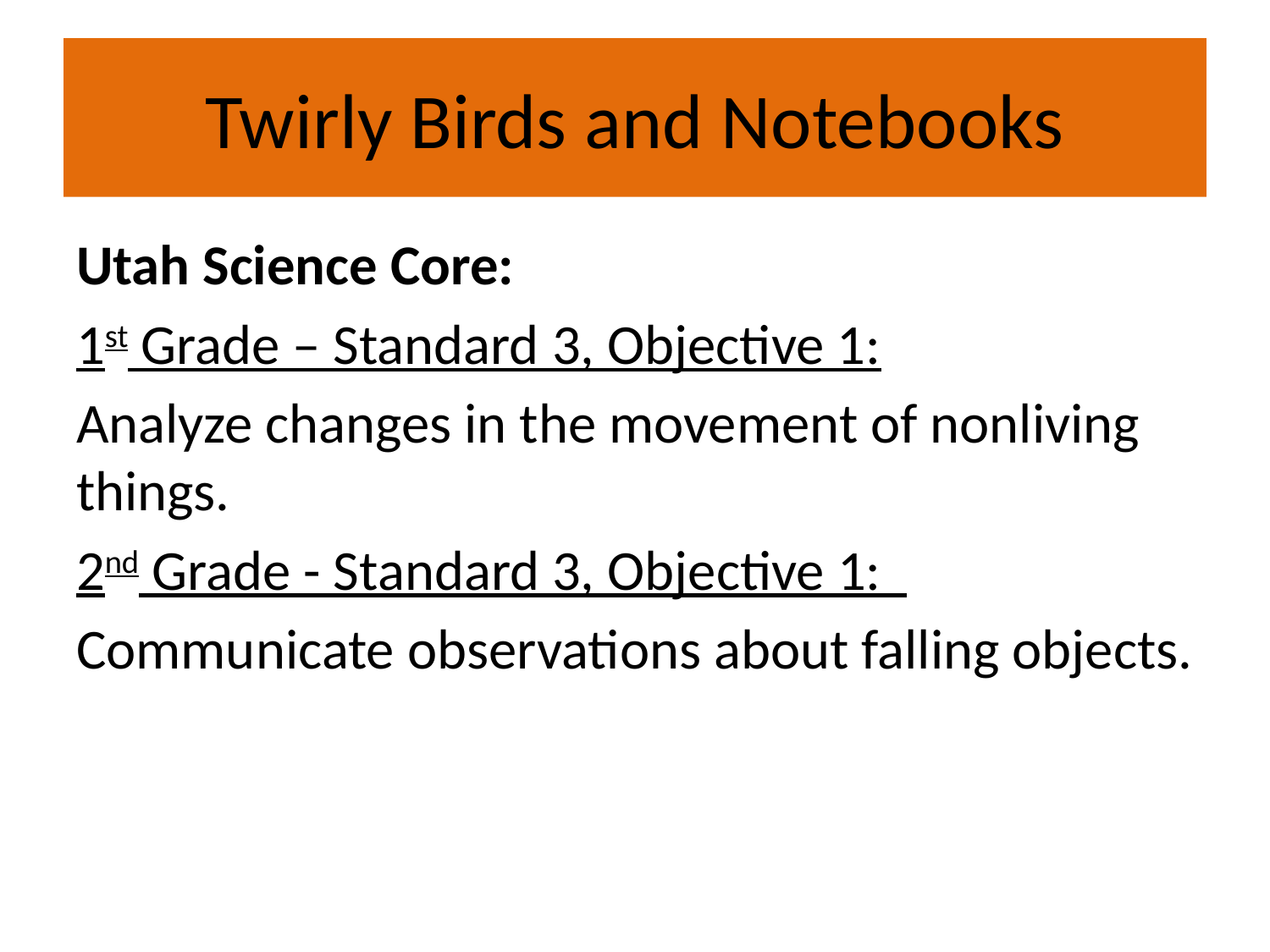

# Twirly Birds and Notebooks
Utah Science Core:
1st Grade – Standard 3, Objective 1:
Analyze changes in the movement of nonliving things.
2nd Grade - Standard 3, Objective 1:
Communicate observations about falling objects.